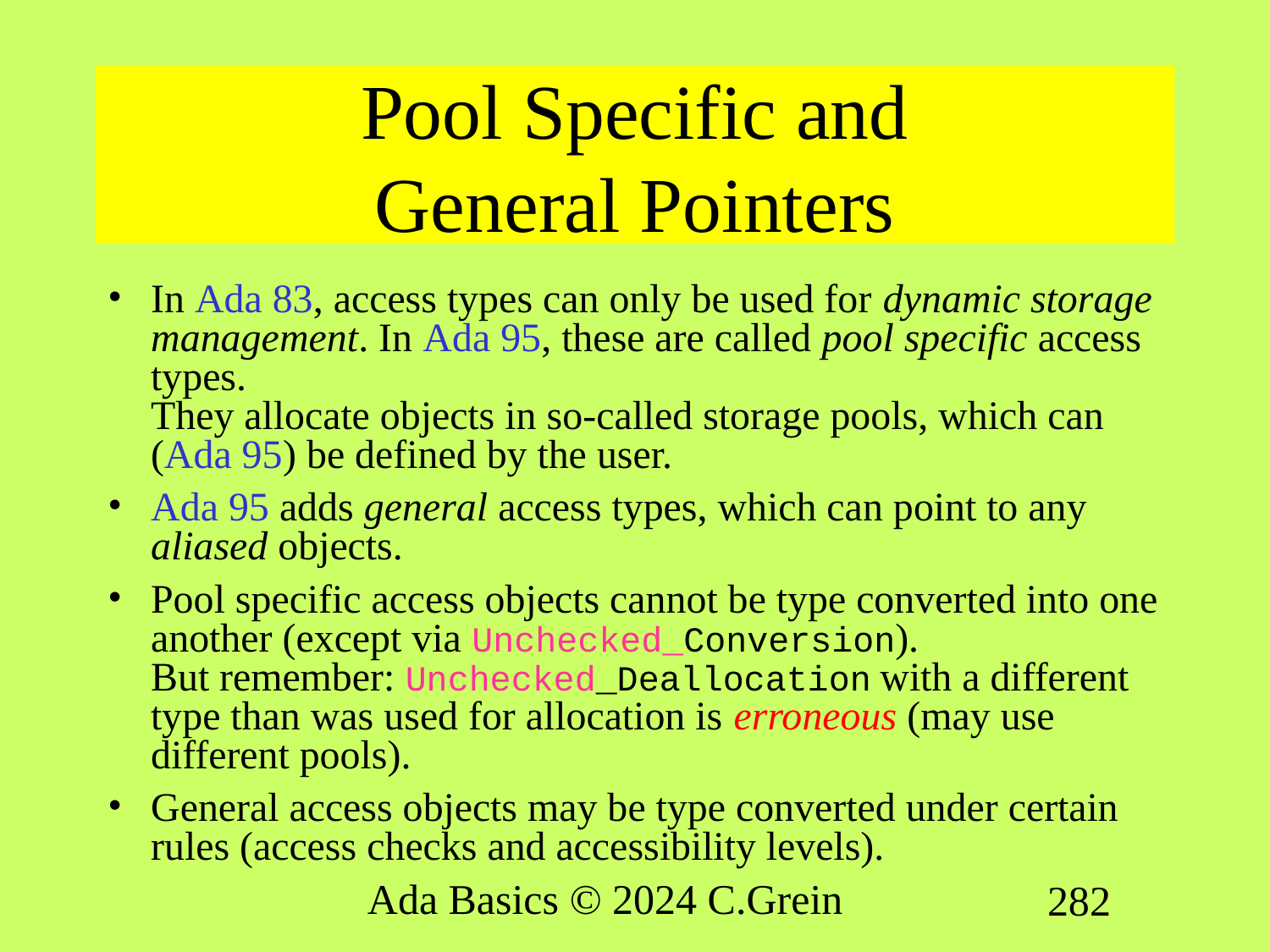

# Pool Specific and General Pointers
In Ada 83, access types can only be used for dynamic storage management. In Ada 95, these are called pool specific access types.
They allocate objects in so-called storage pools, which can (Ada 95) be defined by the user.
Ada 95 adds general access types, which can point to any aliased objects.
Pool specific access objects cannot be type converted into one another (except via Unchecked_Conversion).
But remember: Unchecked_Deallocation with a different type than was used for allocation is erroneous (may use different pools).
General access objects may be type converted under certain rules (access checks and accessibility levels).
Ada Basics © 2024 C.Grein
282